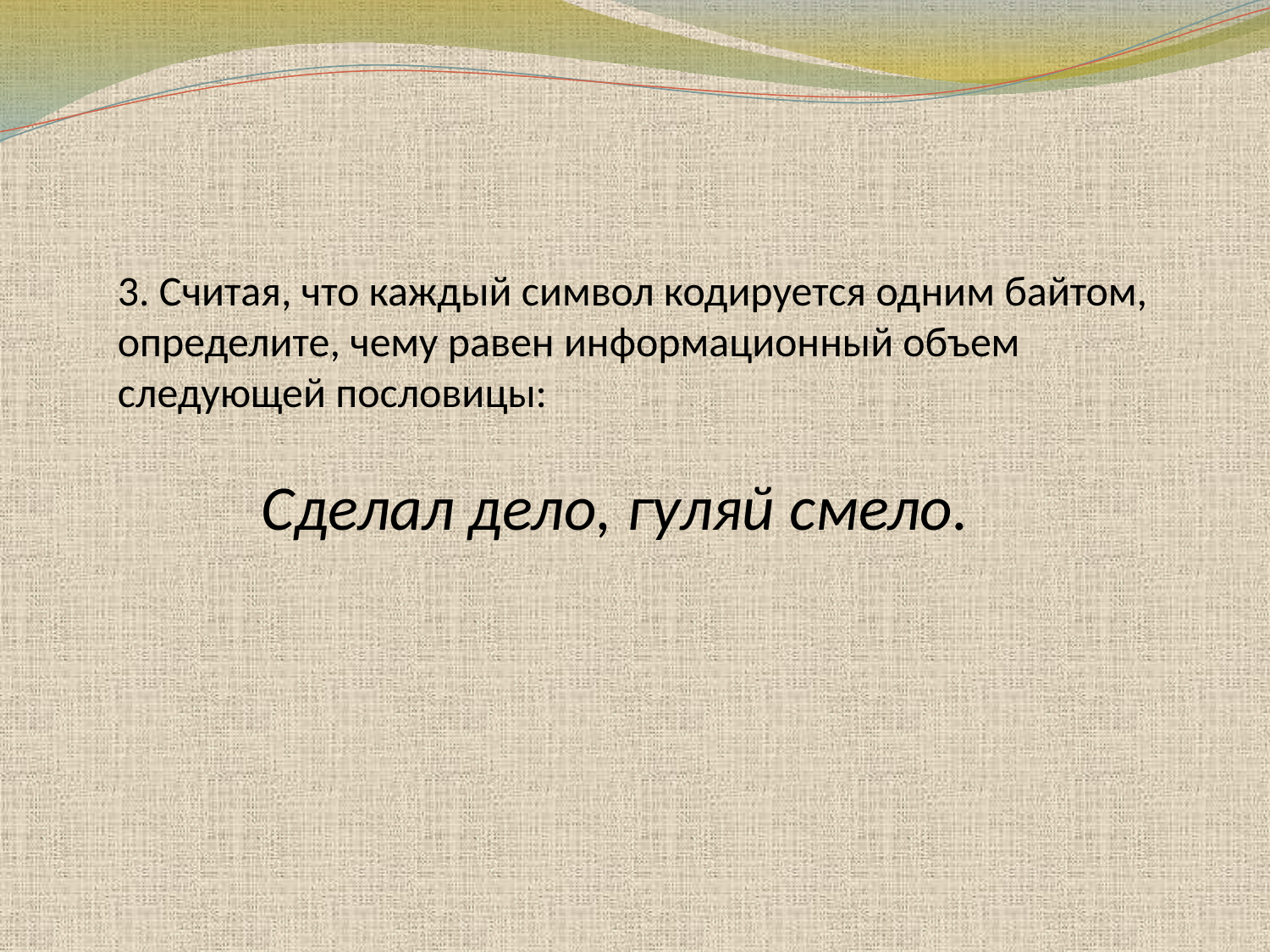

3. Считая, что каждый символ кодируется одним байтом, определите, чему равен информационный объем следующей пословицы:

          Сделал дело, гуляй смело.